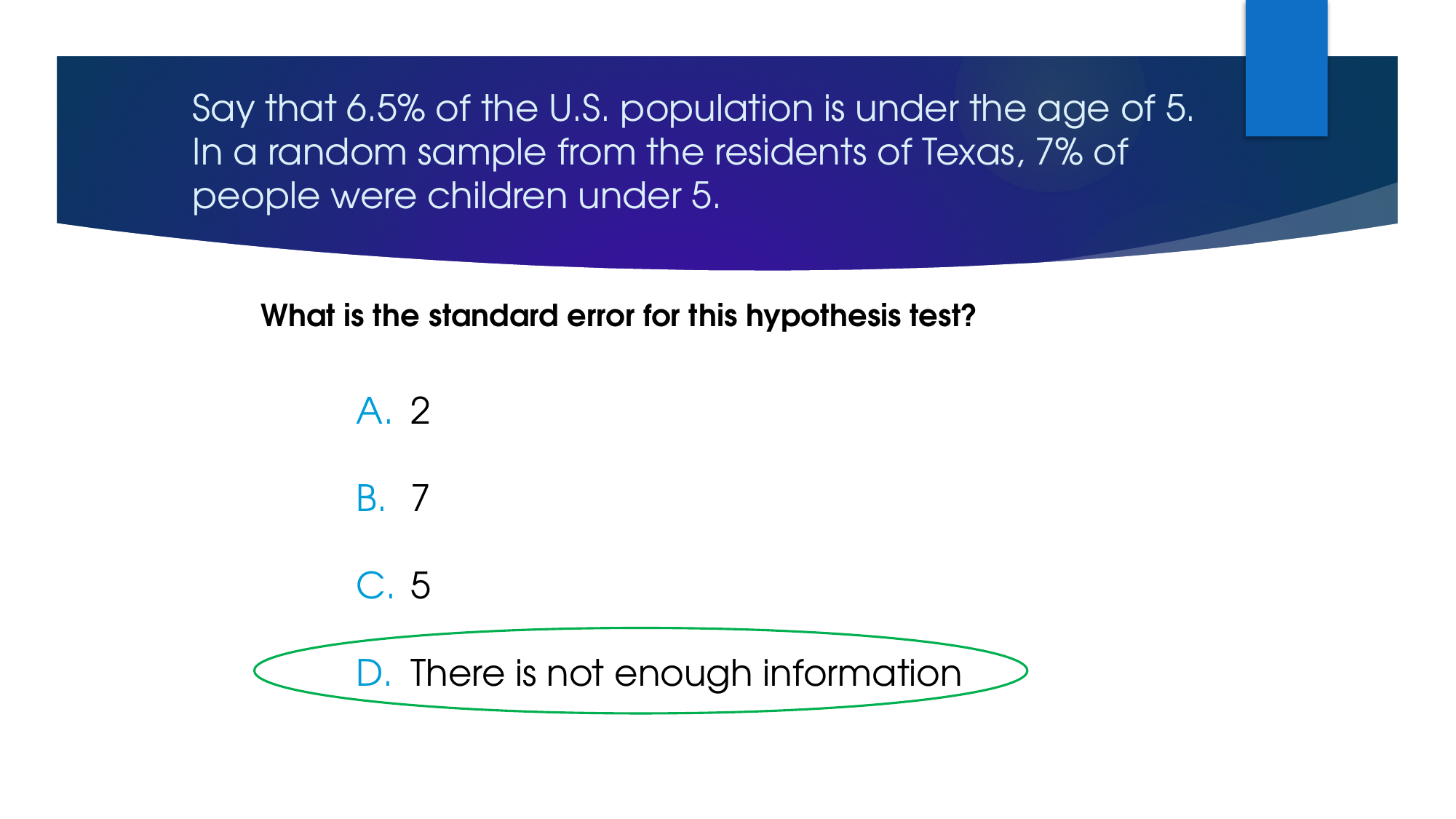

# Say that 6.5% of the U.S. population is under the age of 5. In a random sample from the residents of Texas, 7% of people were children under 5.
What is the standard error for this hypothesis test?
2

7

5

There is not enough information